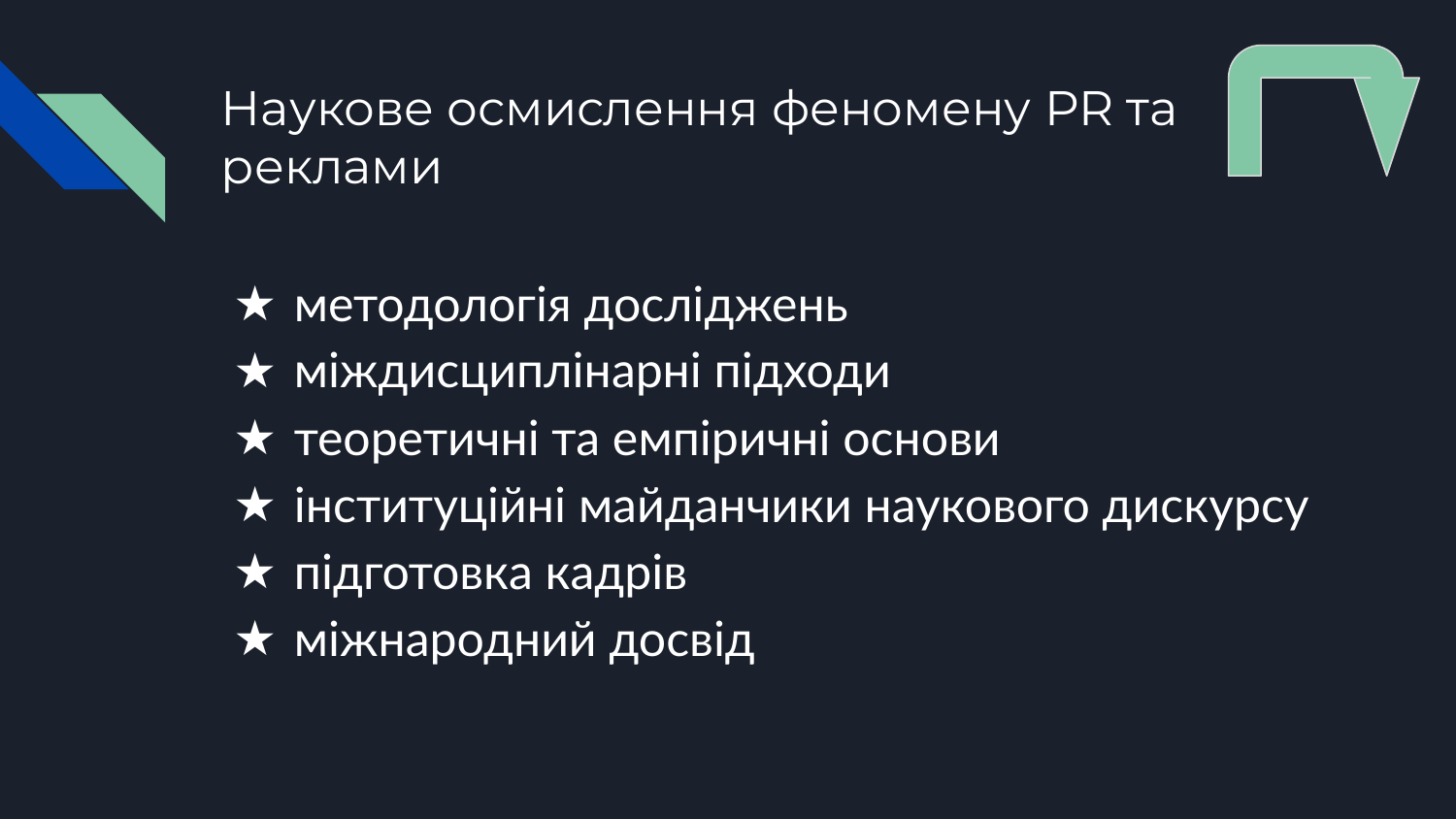

# Наукове осмислення феномену PR та реклами
методологія досліджень
міждисциплінарні підходи
теоретичні та емпіричні основи
інституційні майданчики наукового дискурсу
підготовка кадрів
міжнародний досвід